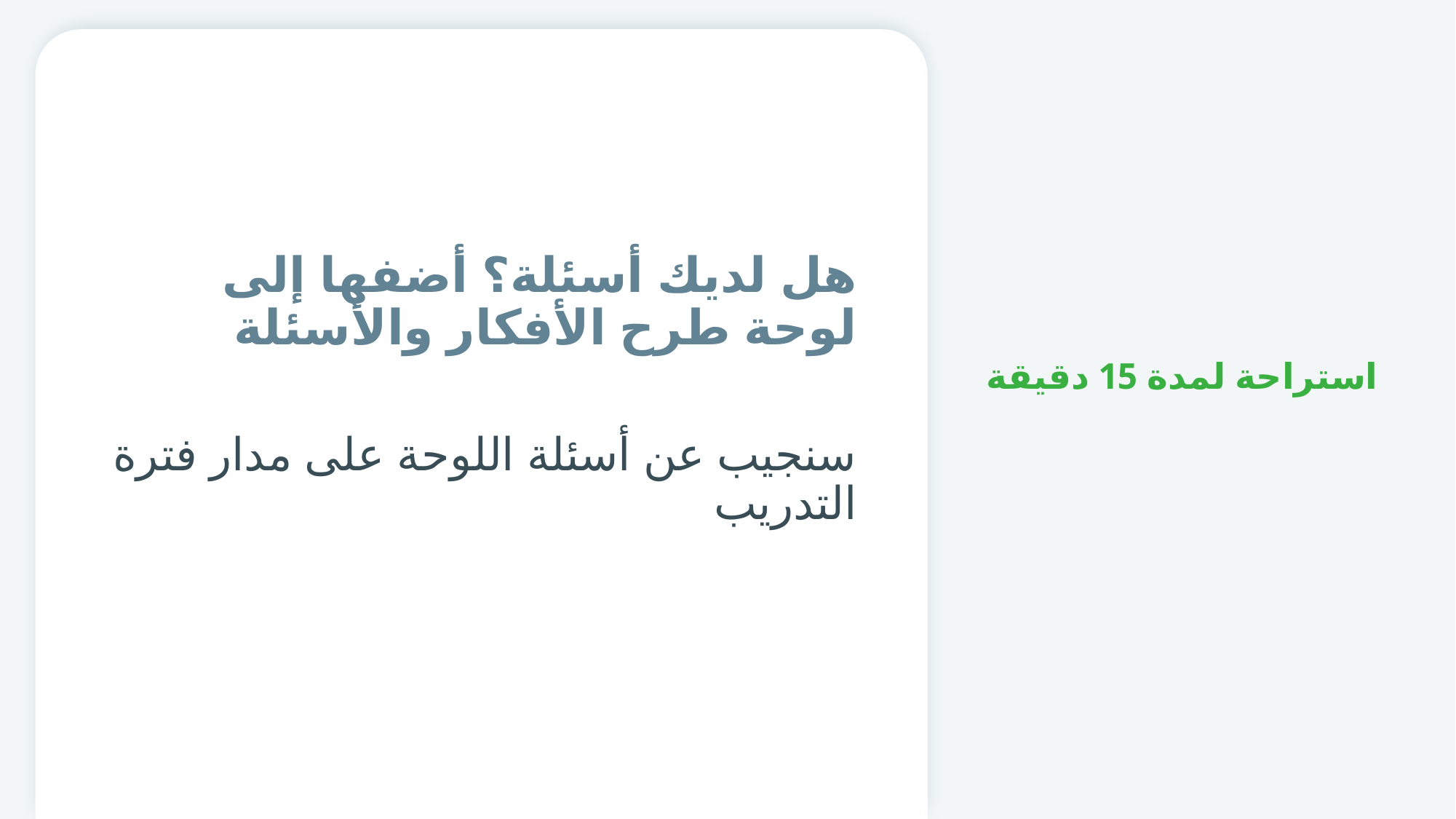

هل لديك أسئلة؟ أضفها إلى لوحة طرح الأفكار والأسئلة

سنجيب عن أسئلة اللوحة على مدار فترة التدريب

# استراحة لمدة 15 دقيقة